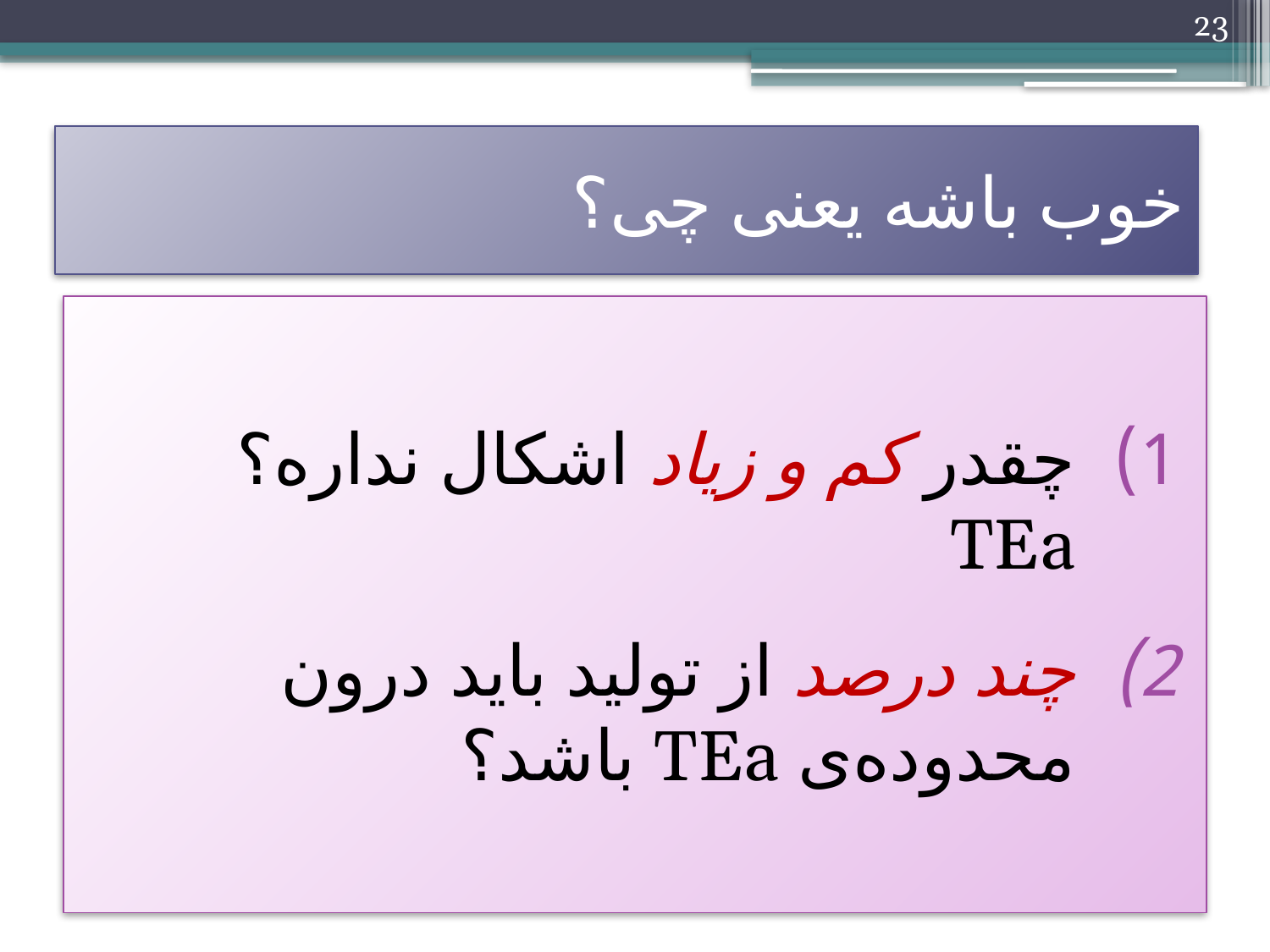

23
# خوب باشه یعنی چی؟
چقدر کم و زیاد اشکال نداره؟  TEa
چند درصد از تولید باید درون محدوده‌ی TEa باشد؟